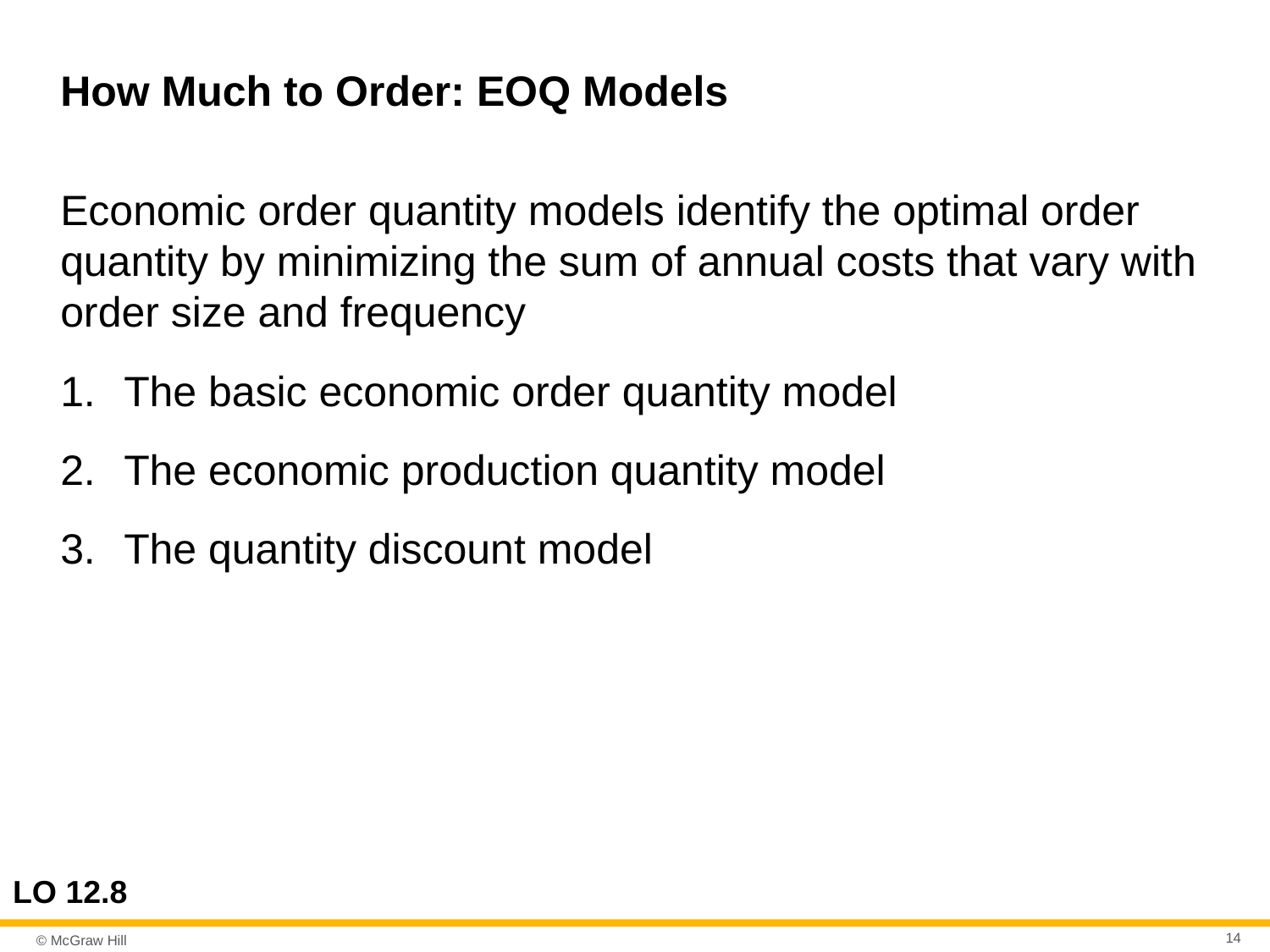

# How Much to Order: EOQ Models
Economic order quantity models identify the optimal order quantity by minimizing the sum of annual costs that vary with order size and frequency
The basic economic order quantity model
The economic production quantity model
The quantity discount model
LO 12.8